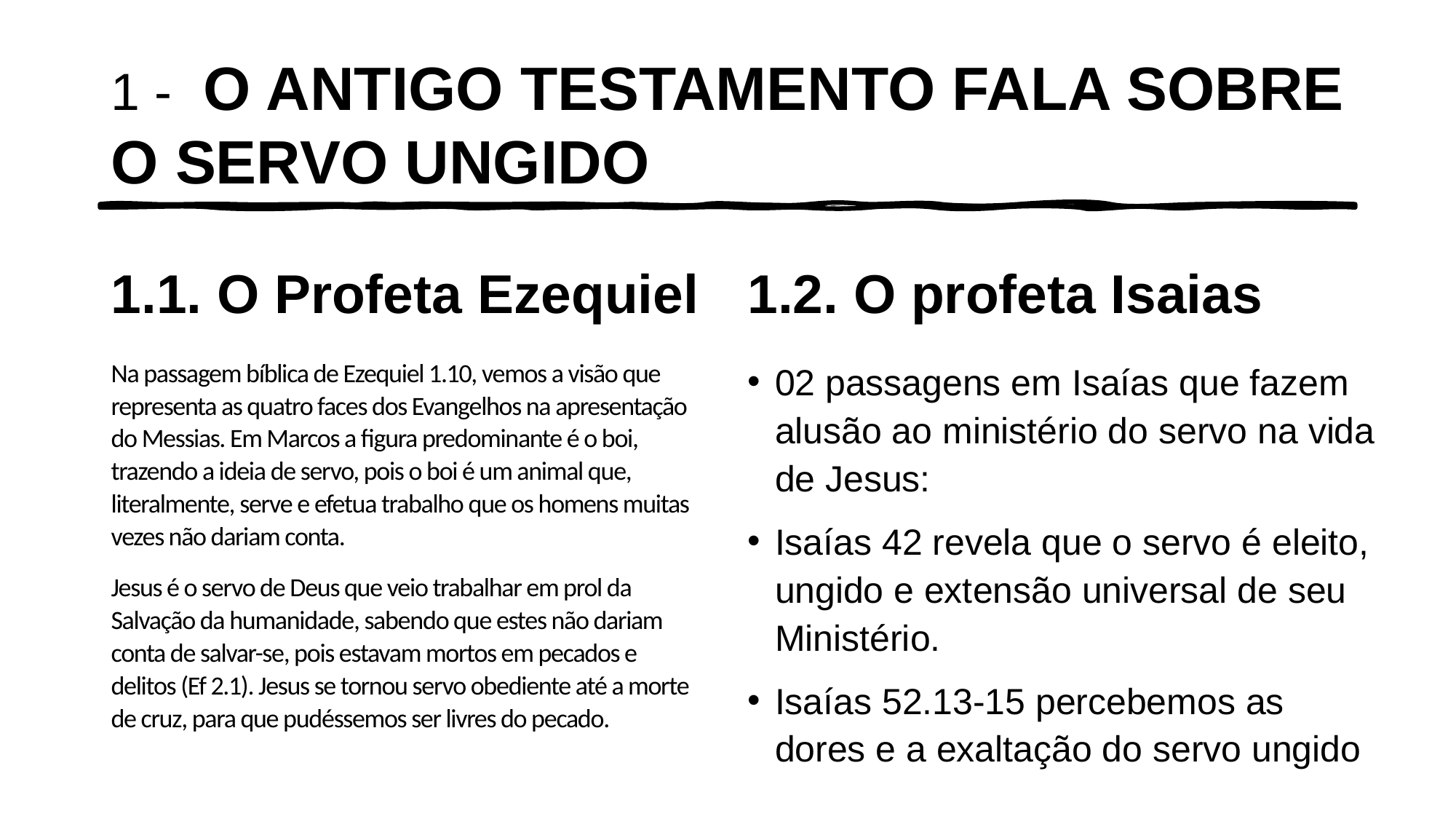

# 1 -  O ANTIGO TESTAMENTO FALA SOBRE O SERVO UNGIDO
1.1. O Profeta Ezequiel
1.2. O profeta Isaias
Na passagem bíblica de Ezequiel 1.10, vemos a visão que representa as quatro faces dos Evangelhos na apresentação do Messias. Em Marcos a figura predominante é o boi, trazendo a ideia de servo, pois o boi é um animal que, literalmente, serve e efetua trabalho que os homens muitas vezes não dariam conta.
Jesus é o servo de Deus que veio trabalhar em prol da Salvação da humanidade, sabendo que estes não dariam conta de salvar-se, pois estavam mortos em pecados e delitos (Ef 2.1). Jesus se tornou servo obediente até a morte de cruz, para que pudéssemos ser livres do pecado.
02 passagens em Isaías que fazem alusão ao ministério do servo na vida de Jesus:
Isaías 42 revela que o servo é eleito, ungido e extensão universal de seu Ministério.
Isaías 52.13-15 percebemos as dores e a exaltação do servo ungido